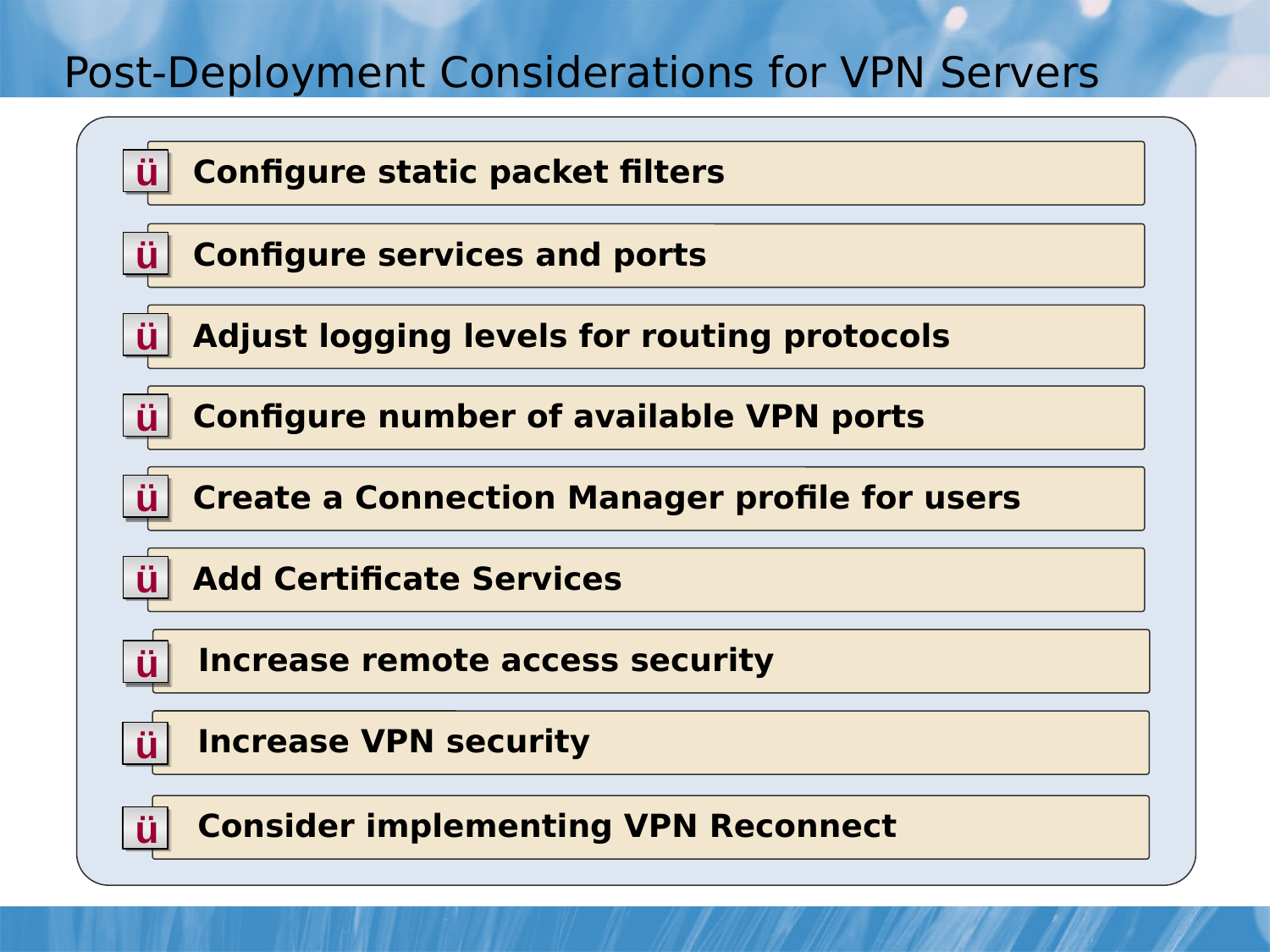

# Post-Deployment Considerations for VPN Servers

	Configure static packet filters
ü
	Configure services and ports
ü
	Adjust logging levels for routing protocols
ü
	Configure number of available VPN ports
ü
	Create a Connection Manager profile for users
ü
	Add Certificate Services
ü
	Increase remote access security
ü
	Increase VPN security
ü
	Consider implementing VPN Reconnect
ü